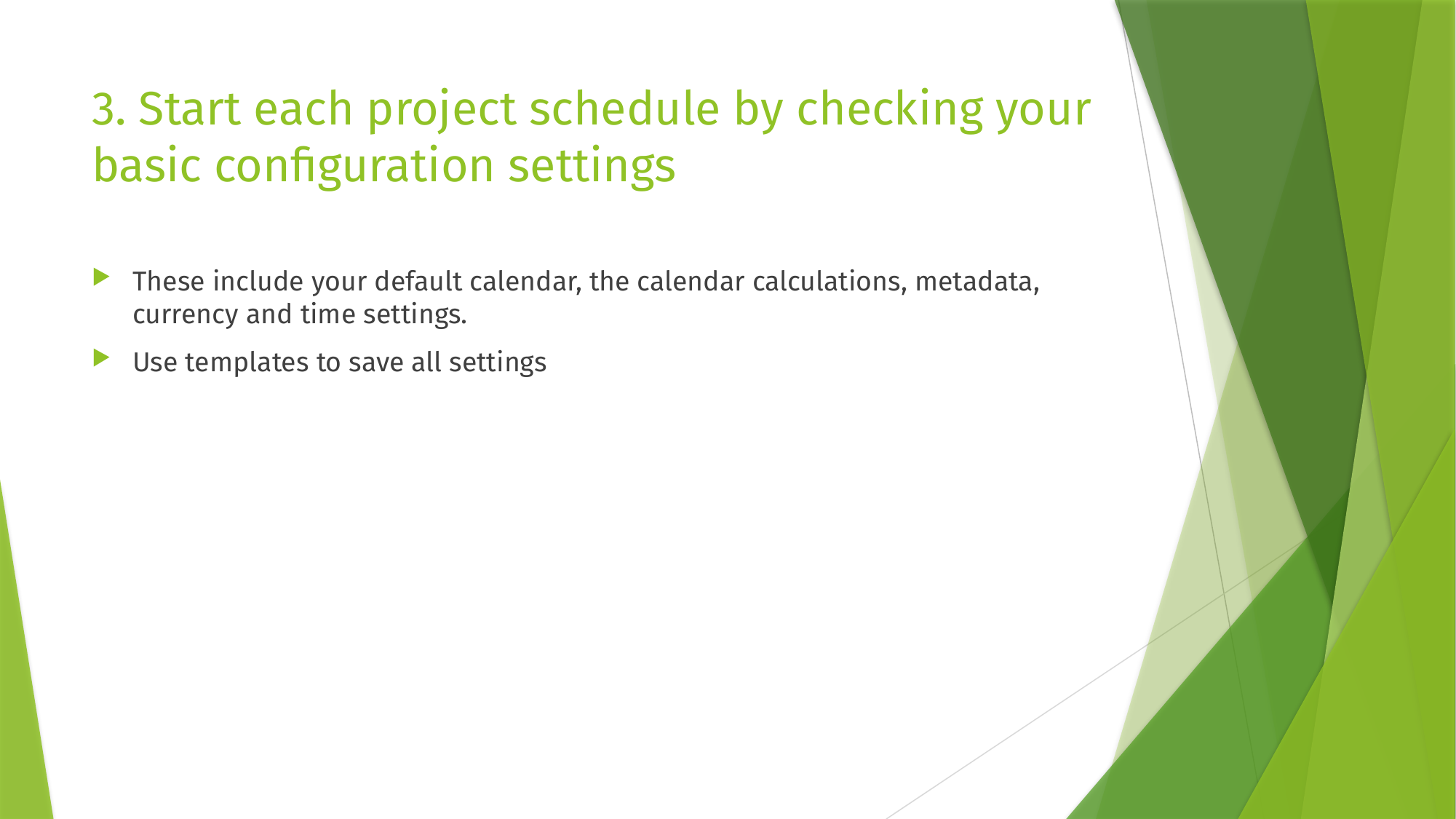

# 3. Start each project schedule by checking your basic configuration settings
These include your default calendar, the calendar calculations, metadata, currency and time settings.
Use templates to save all settings